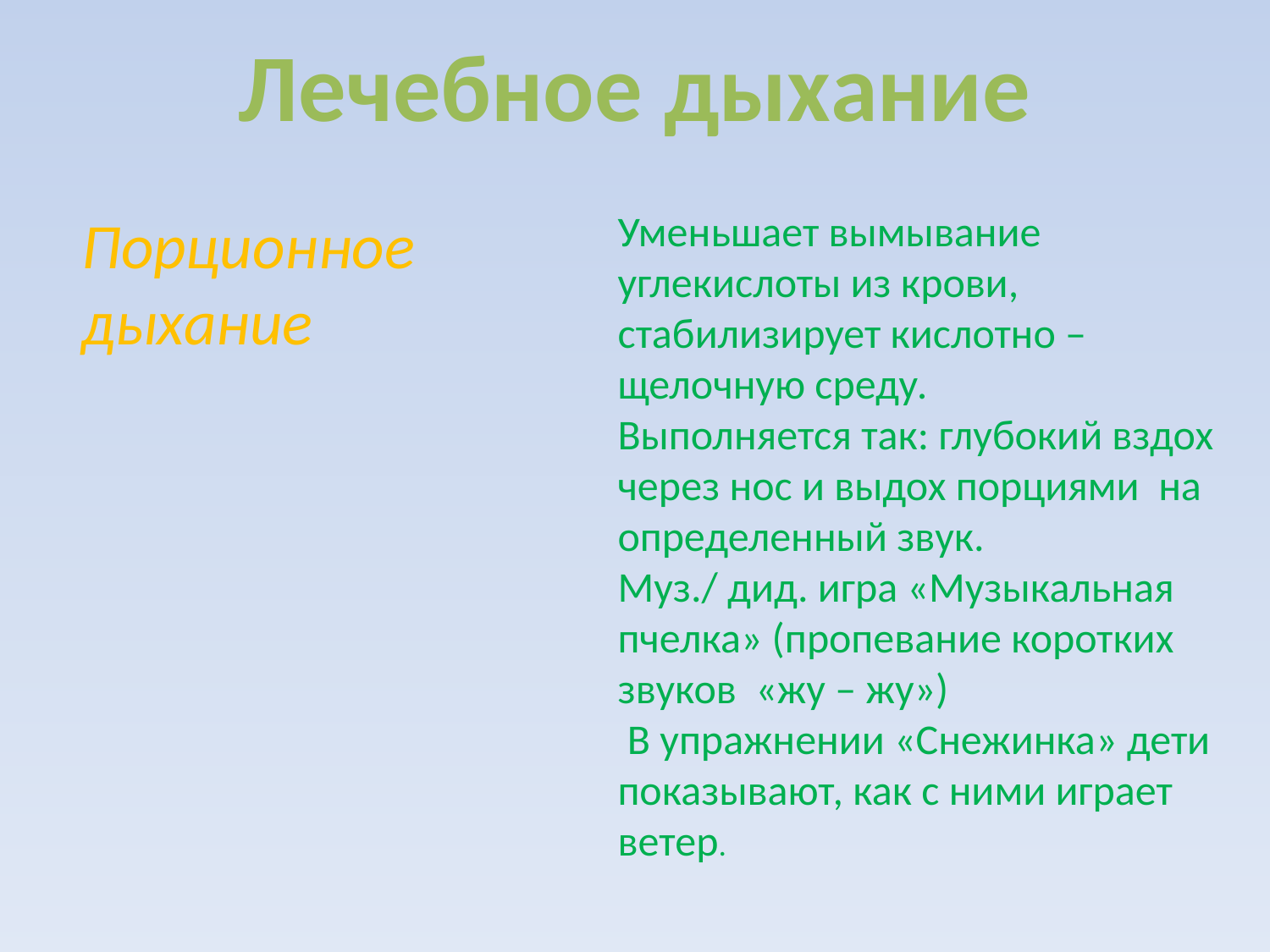

Лечебное дыхание
Уменьшает вымывание углекислоты из крови, стабилизирует кислотно – щелочную среду.
Выполняется так: глубокий вздох через нос и выдох порциями  на определенный звук.
Муз./ дид. игра «Музыкальная пчелка» (пропевание коротких звуков  «жу – жу»)
 В упражнении «Снежинка» дети показывают, как с ними играет ветер.
Порционное дыхание